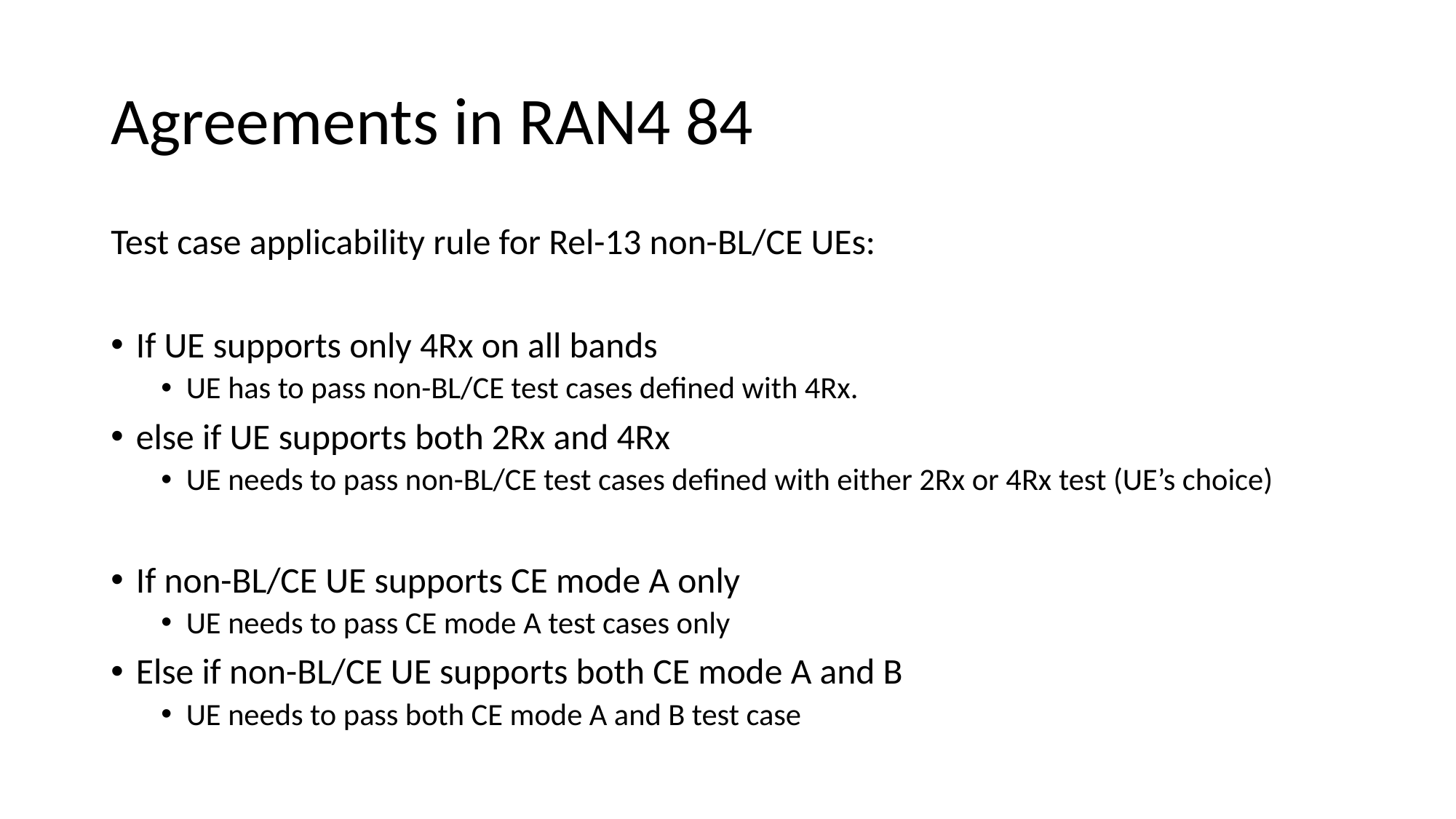

# Agreements in RAN4 84
Test case applicability rule for Rel-13 non-BL/CE UEs:

If UE supports only 4Rx on all bands
UE has to pass non-BL/CE test cases defined with 4Rx.
else if UE supports both 2Rx and 4Rx
UE needs to pass non-BL/CE test cases defined with either 2Rx or 4Rx test (UE’s choice)

If non-BL/CE UE supports CE mode A only
UE needs to pass CE mode A test cases only
Else if non-BL/CE UE supports both CE mode A and B
UE needs to pass both CE mode A and B test case